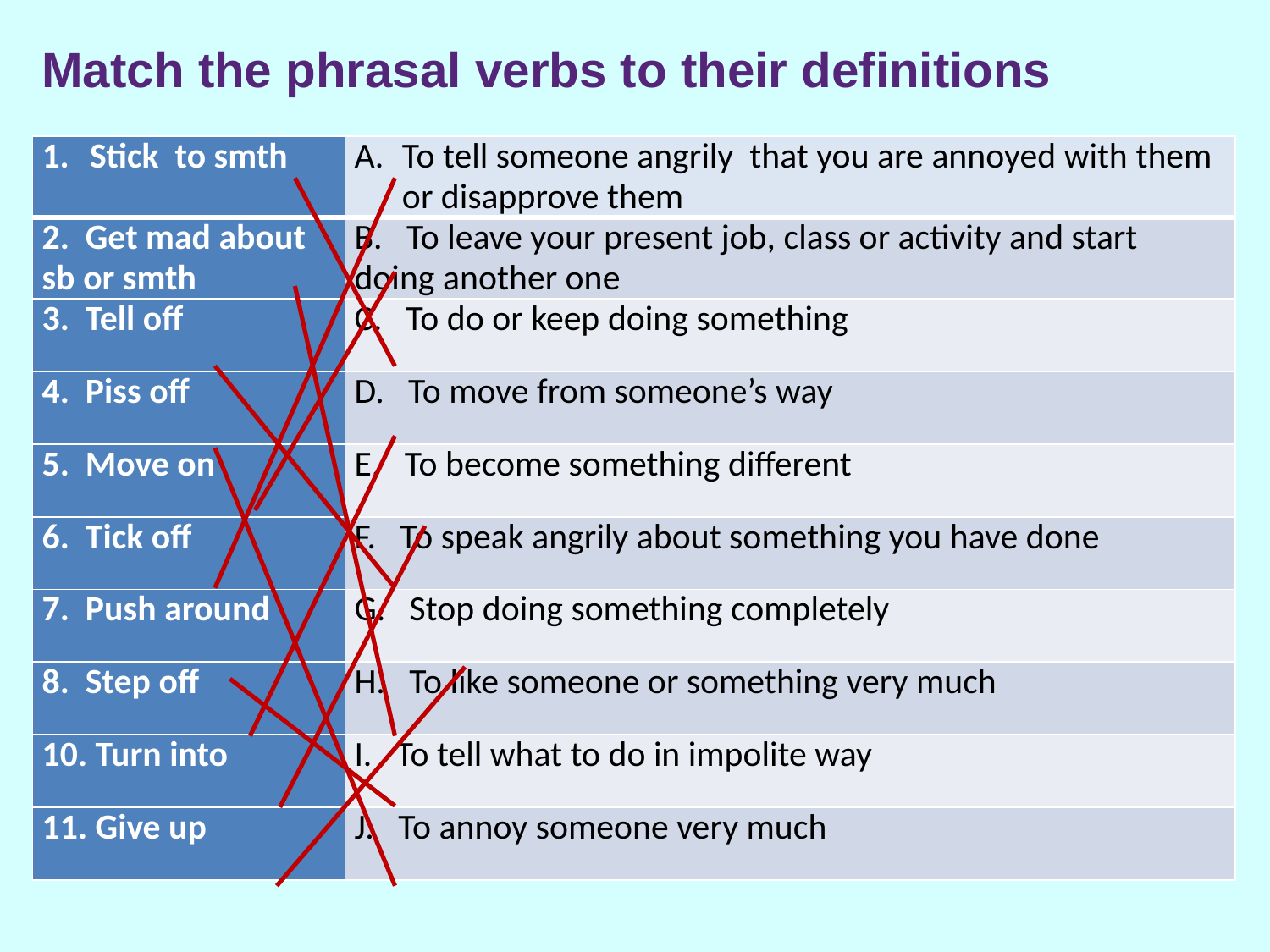

Match the phrasal verbs to their definitions
| Stick to smth | To tell someone angrily that you are annoyed with them or disapprove them |
| --- | --- |
| 2. Get mad about sb or smth | B. To leave your present job, class or activity and start doing another one |
| 3. Tell off | C. To do or keep doing something |
| 4. Piss off | D. To move from someone’s way |
| 5. Move on | E. To become something different |
| 6. Tick off | F. To speak angrily about something you have done |
| 7. Push around | G. Stop doing something completely |
| 8. Step off | H. To like someone or something very much |
| 10. Turn into | I. To tell what to do in impolite way |
| 11. Give up | J. To annoy someone very much |